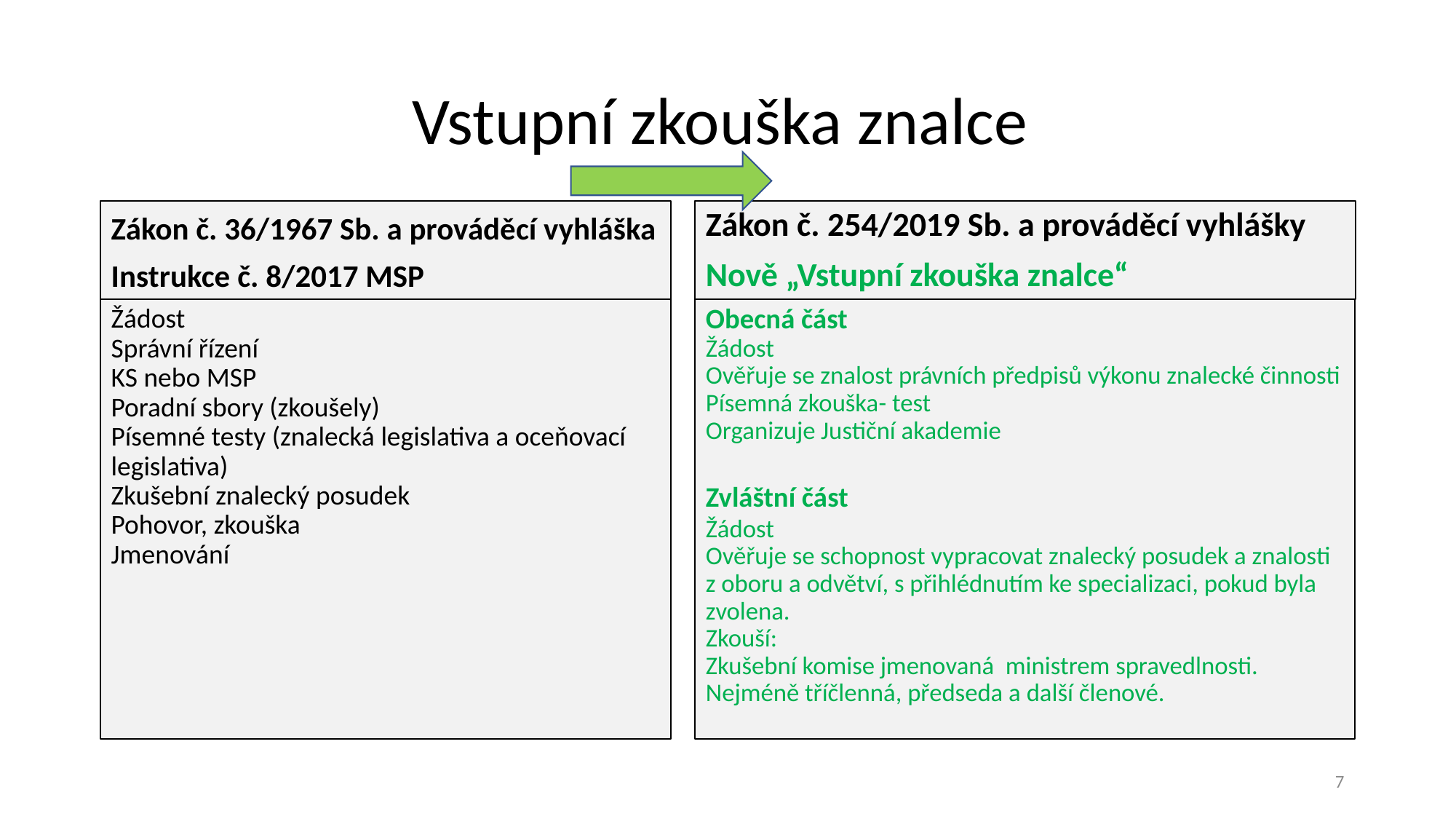

# Vstupní zkouška znalce

Zákon č. 36/1967 Sb. a prováděcí vyhláška
Instrukce č. 8/2017 MSP
Zákon č. 254/2019 Sb. a prováděcí vyhlášky
Nově „Vstupní zkouška znalce“
Žádost
Správní řízení
KS nebo MSP
Poradní sbory (zkoušely)
Písemné testy (znalecká legislativa a oceňovací legislativa)
Zkušební znalecký posudek
Pohovor, zkouška
Jmenování
Obecná část
Žádost
Ověřuje se znalost právních předpisů výkonu znalecké činnosti
Písemná zkouška- test
Organizuje Justiční akademie

Zvláštní část
Žádost
Ověřuje se schopnost vypracovat znalecký posudek a znalosti z oboru a odvětví, s přihlédnutím ke specializaci, pokud byla zvolena.
Zkouší:
Zkušební komise jmenovaná  ministrem spravedlnosti. Nejméně tříčlenná, předseda a další členové.

7